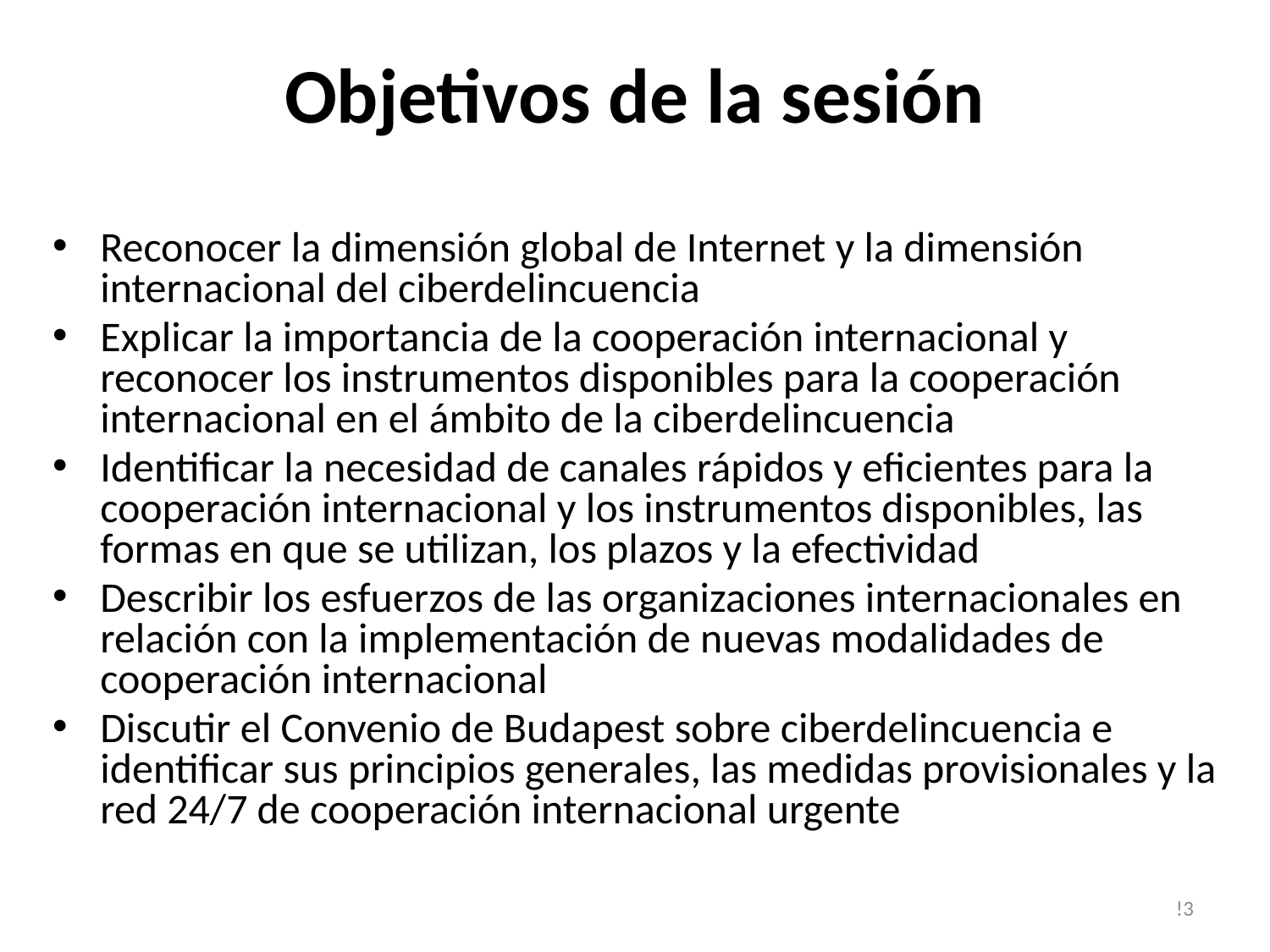

# Objetivos de la sesión
Reconocer la dimensión global de Internet y la dimensión internacional del ciberdelincuencia
Explicar la importancia de la cooperación internacional y reconocer los instrumentos disponibles para la cooperación internacional en el ámbito de la ciberdelincuencia
Identificar la necesidad de canales rápidos y eficientes para la cooperación internacional y los instrumentos disponibles, las formas en que se utilizan, los plazos y la efectividad
Describir los esfuerzos de las organizaciones internacionales en relación con la implementación de nuevas modalidades de cooperación internacional
Discutir el Convenio de Budapest sobre ciberdelincuencia e identificar sus principios generales, las medidas provisionales y la red 24/7 de cooperación internacional urgente

!3